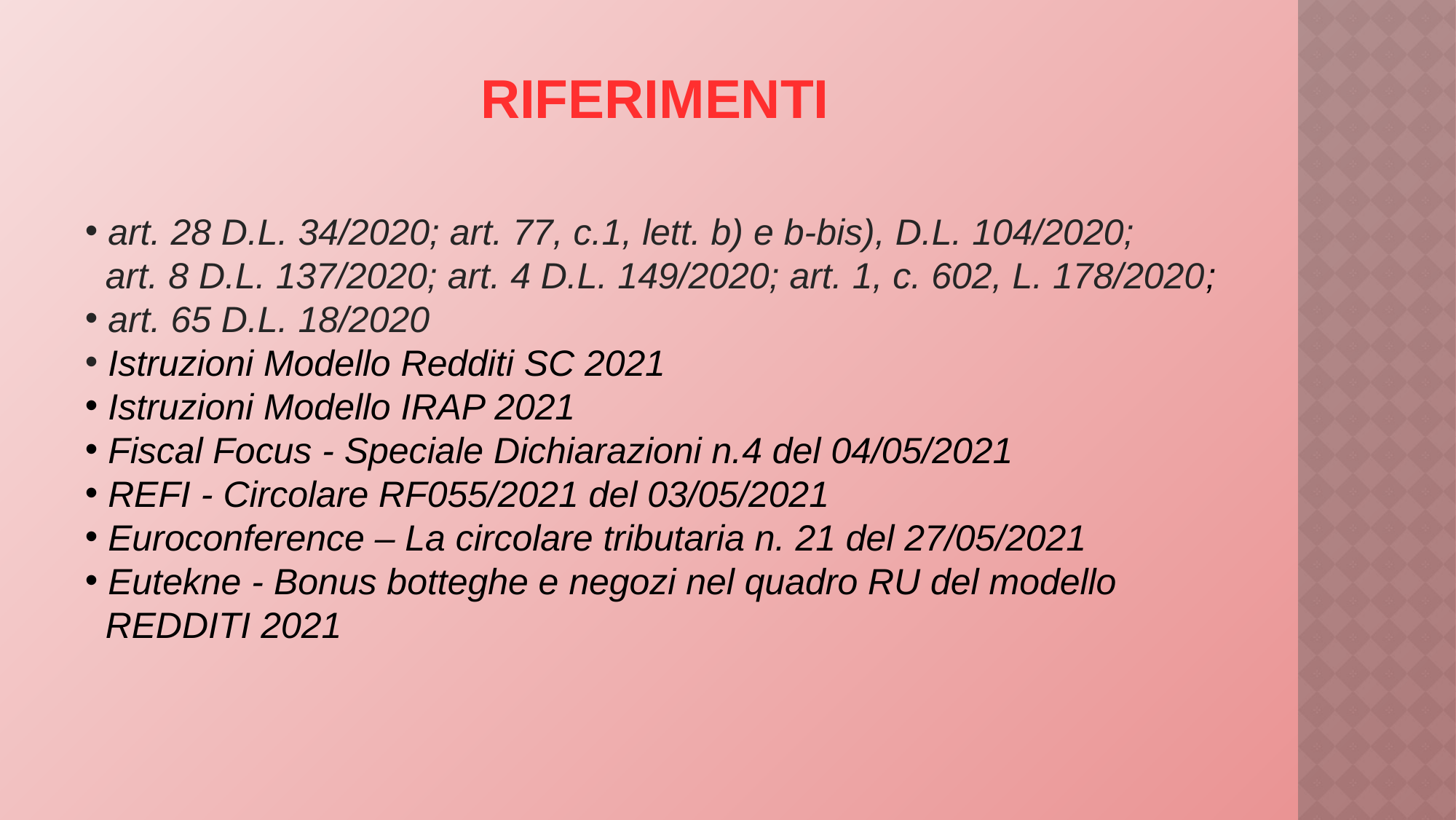

RIFERIMENTI
 art. 28 D.L. 34/2020; art. 77, c.1, lett. b) e b-bis), D.L. 104/2020;
  art. 8 D.L. 137/2020; art. 4 D.L. 149/2020; art. 1, c. 602, L. 178/2020;
 art. 65 D.L. 18/2020
 Istruzioni Modello Redditi SC 2021
 Istruzioni Modello IRAP 2021
 Fiscal Focus - Speciale Dichiarazioni n.4 del 04/05/2021
 REFI - Circolare RF055/2021 del 03/05/2021
 Euroconference – La circolare tributaria n. 21 del 27/05/2021
 Eutekne - Bonus botteghe e negozi nel quadro RU del modello
  REDDITI 2021